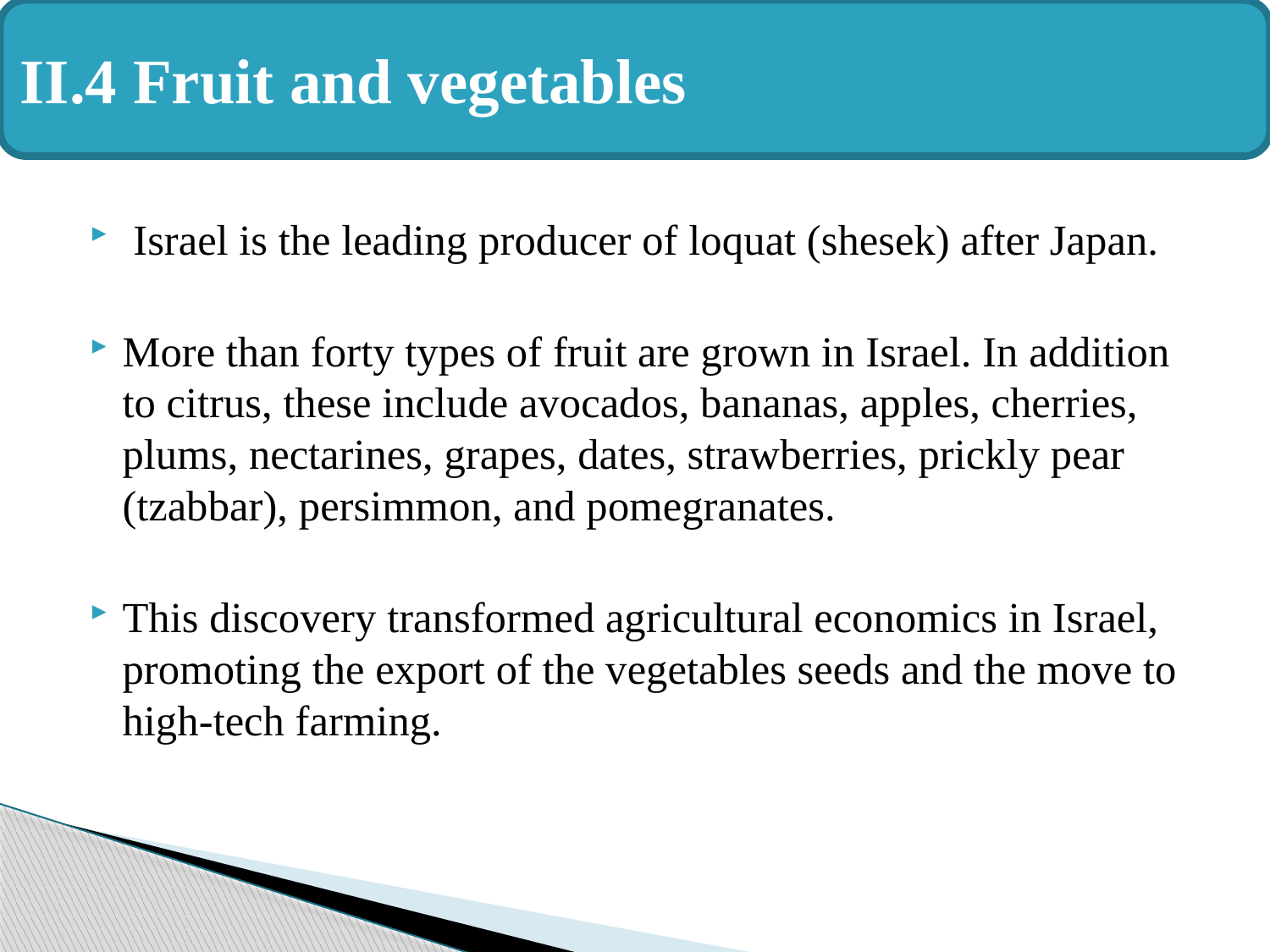

II.4 Fruit and vegetables
#
 Israel is the leading producer of loquat (shesek) after Japan.

More than forty types of fruit are grown in Israel. In addition to citrus, these include avocados, bananas, apples, cherries, plums, nectarines, grapes, dates, strawberries, prickly pear (tzabbar), persimmon, and pomegranates.

This discovery transformed agricultural economics in Israel, promoting the export of the vegetables seeds and the move to high-tech farming.